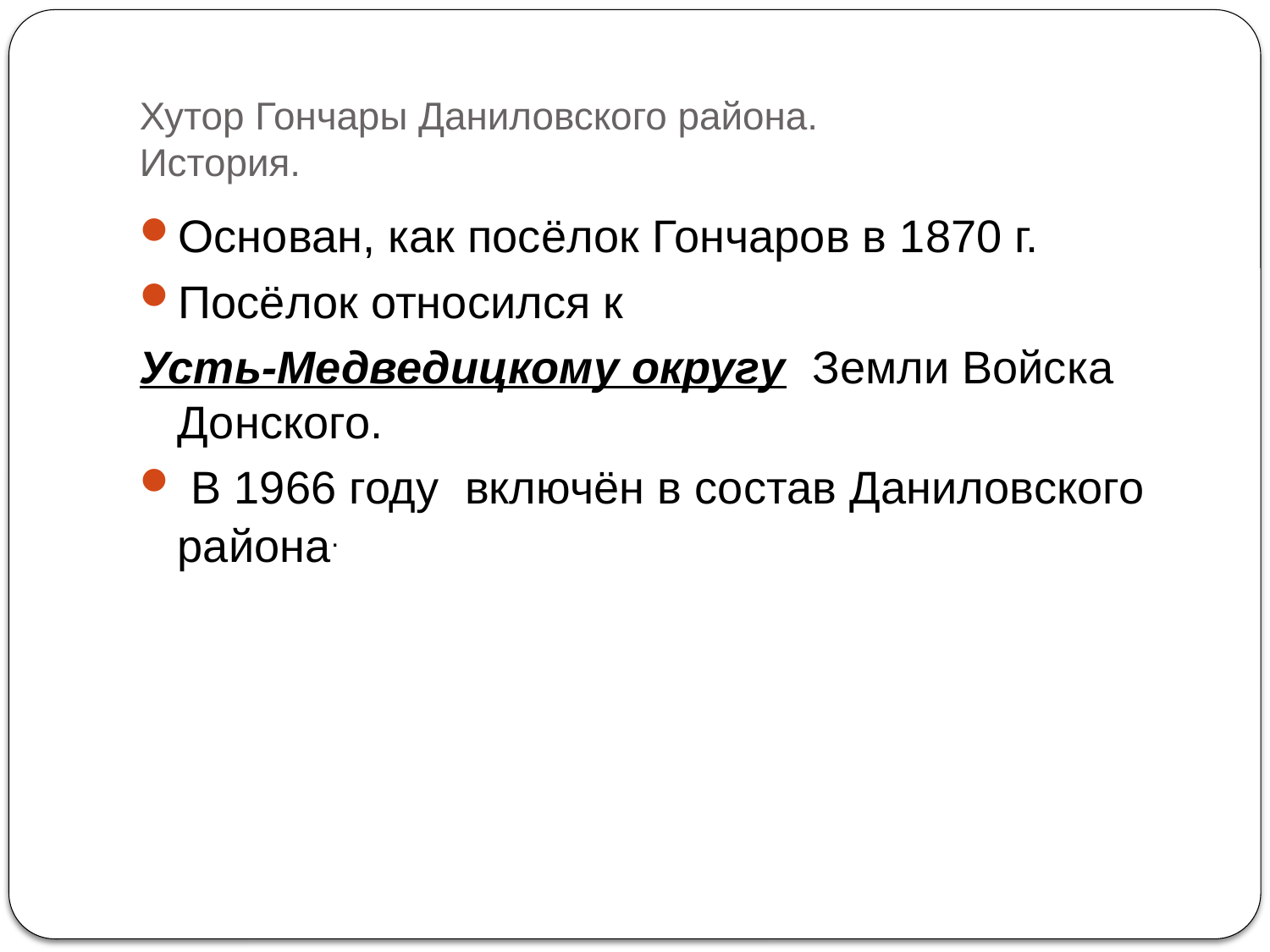

# Хутор Гончары Даниловского района. История.
Основан, как посёлок Гончаров в 1870 г.
Посёлок относился к
Усть-Медведицкому округу  Земли Войска Донского.
 В 1966 году  включён в состав Даниловского района.